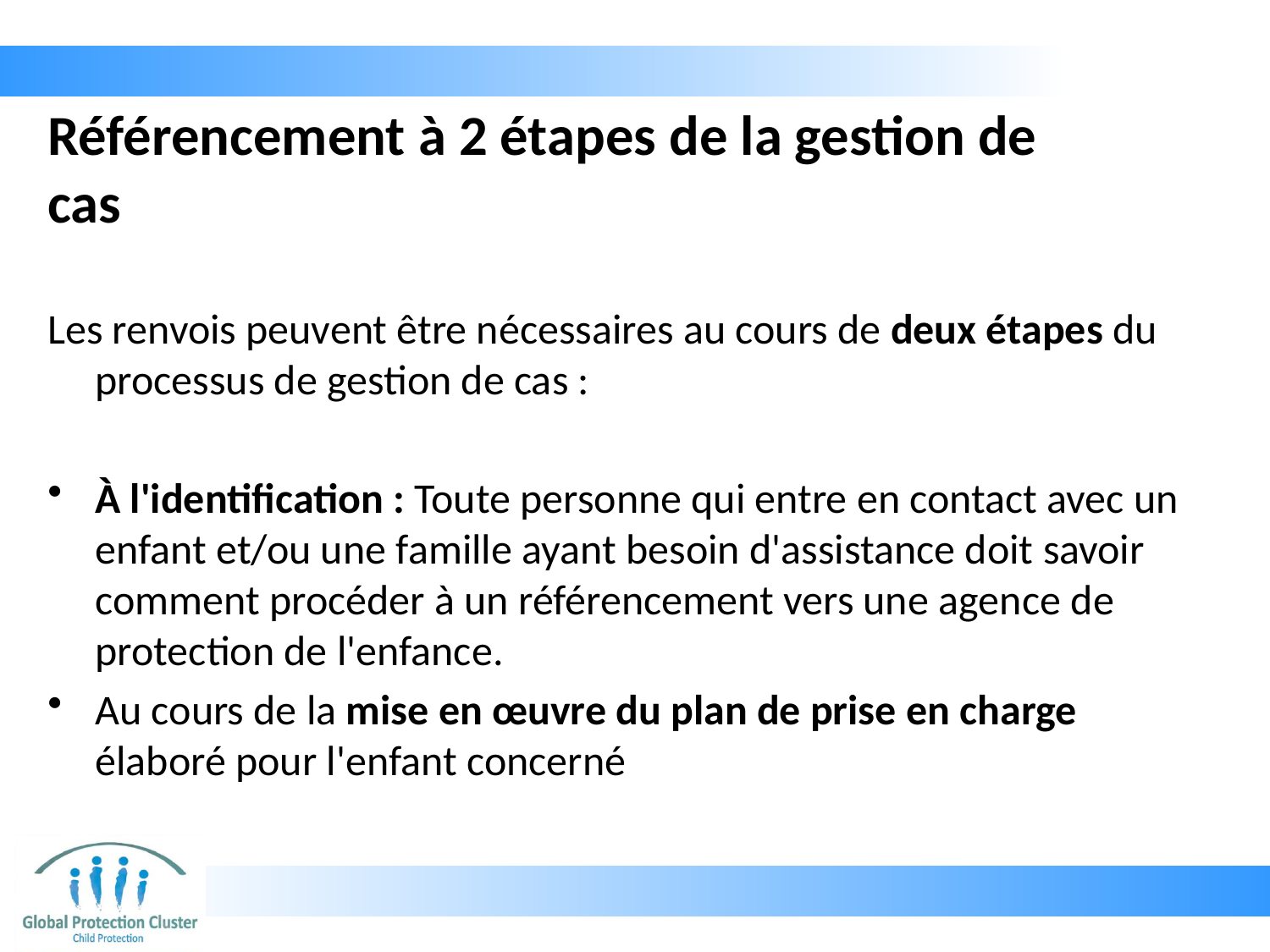

# Référencement à 2 étapes de la gestion de cas

Les renvois peuvent être nécessaires au cours de deux étapes du processus de gestion de cas :

À l'identification : Toute personne qui entre en contact avec un enfant et/ou une famille ayant besoin d'assistance doit savoir comment procéder à un référencement vers une agence de protection de l'enfance.
Au cours de la mise en œuvre du plan de prise en charge élaboré pour l'enfant concerné